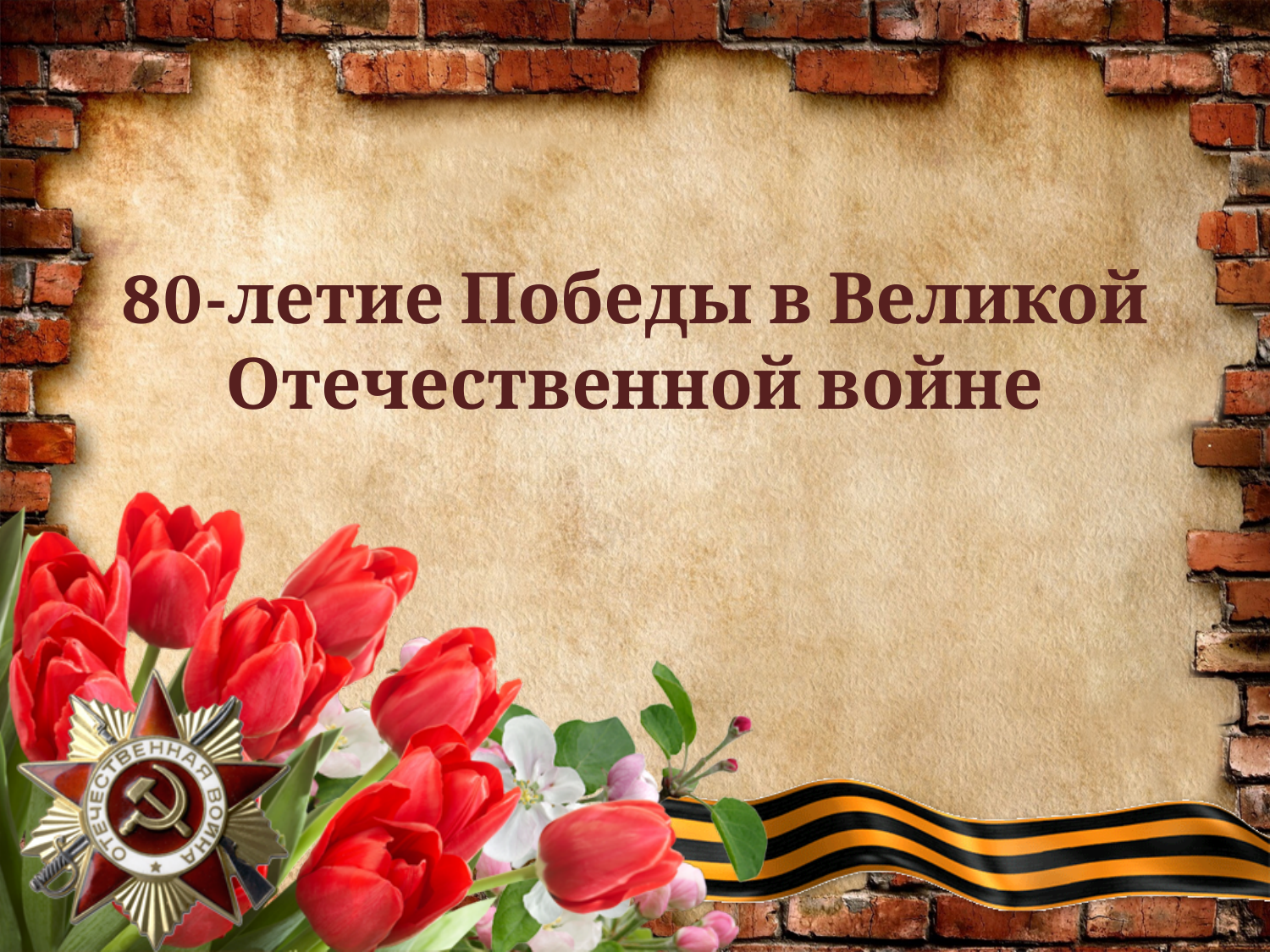

# 80-летие Победы в Великой Отечественной войне